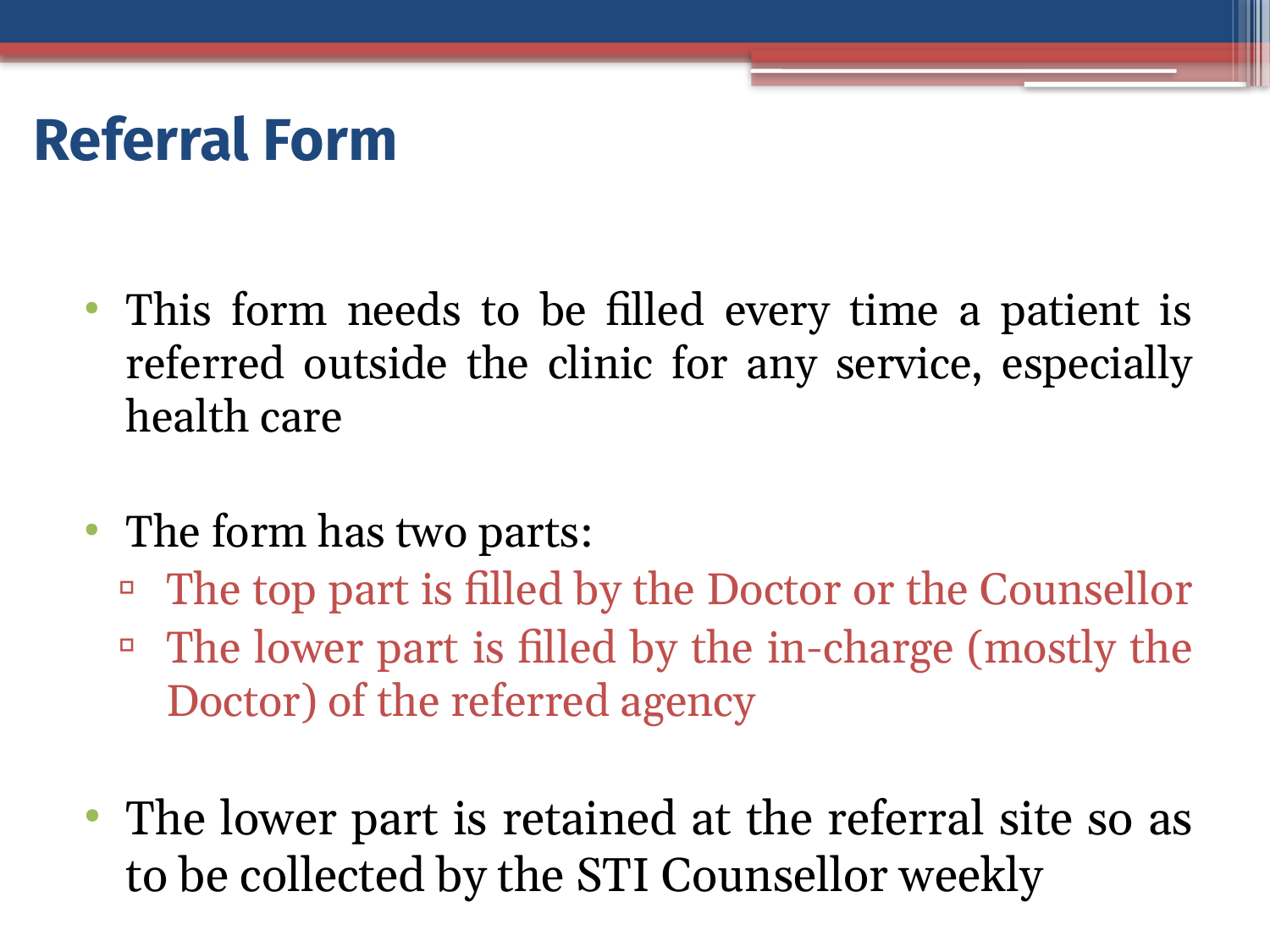

# Referral Form
This form needs to be filled every time a patient is referred outside the clinic for any service, especially health care

The form has two parts:
The top part is filled by the Doctor or the Counsellor
The lower part is filled by the in-charge (mostly the Doctor) of the referred agency

The lower part is retained at the referral site so as to be collected by the STI Counsellor weekly